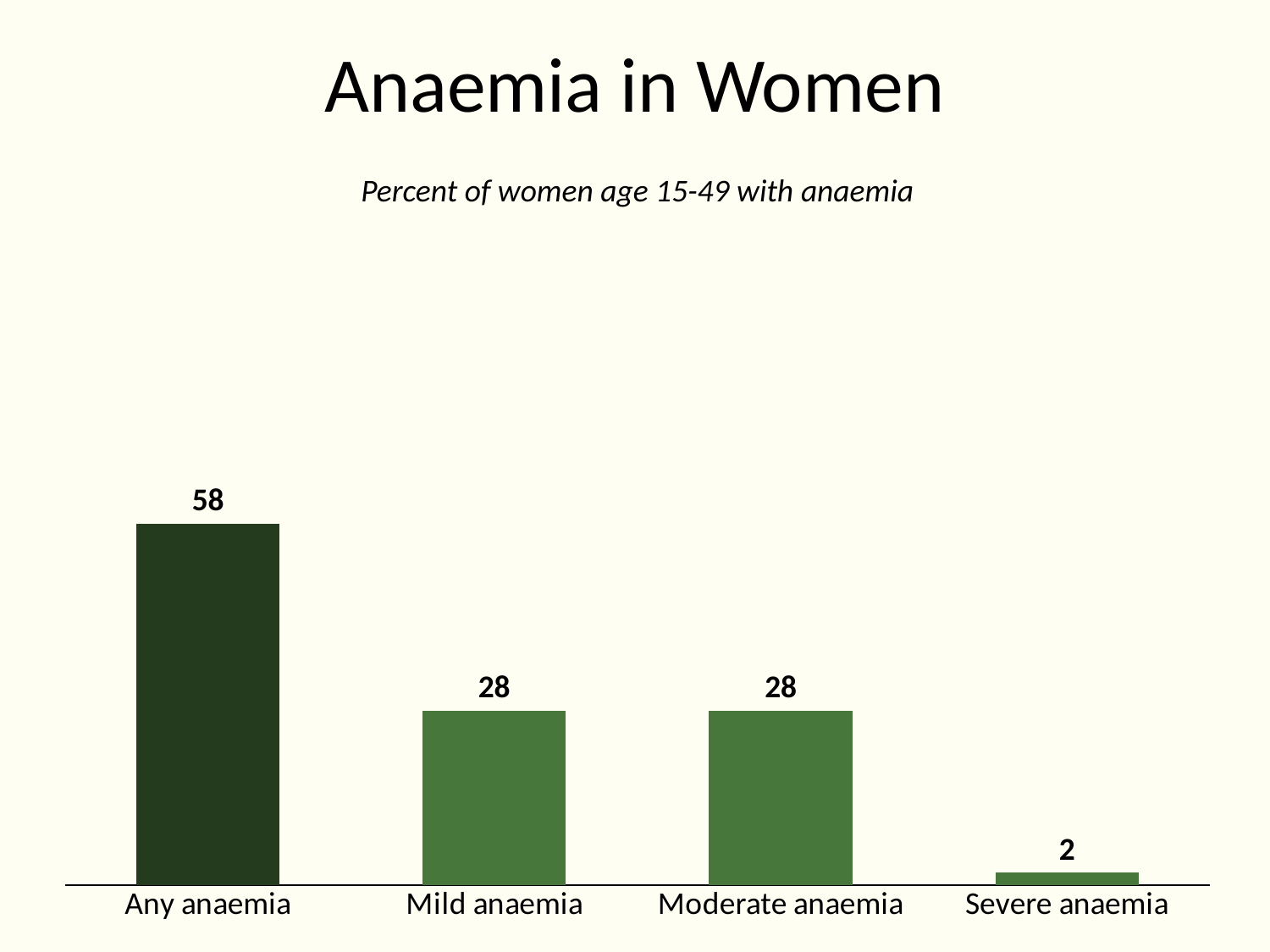

# Anaemia in Women
Percent of women age 15-49 with anaemia

### Chart

| Category | Series 1 |
|---|---|
| Any anaemia | 58.0 |
| Mild anaemia | 28.0 |
| Moderate anaemia | 28.0 |
| Severe anaemia | 2.0 |